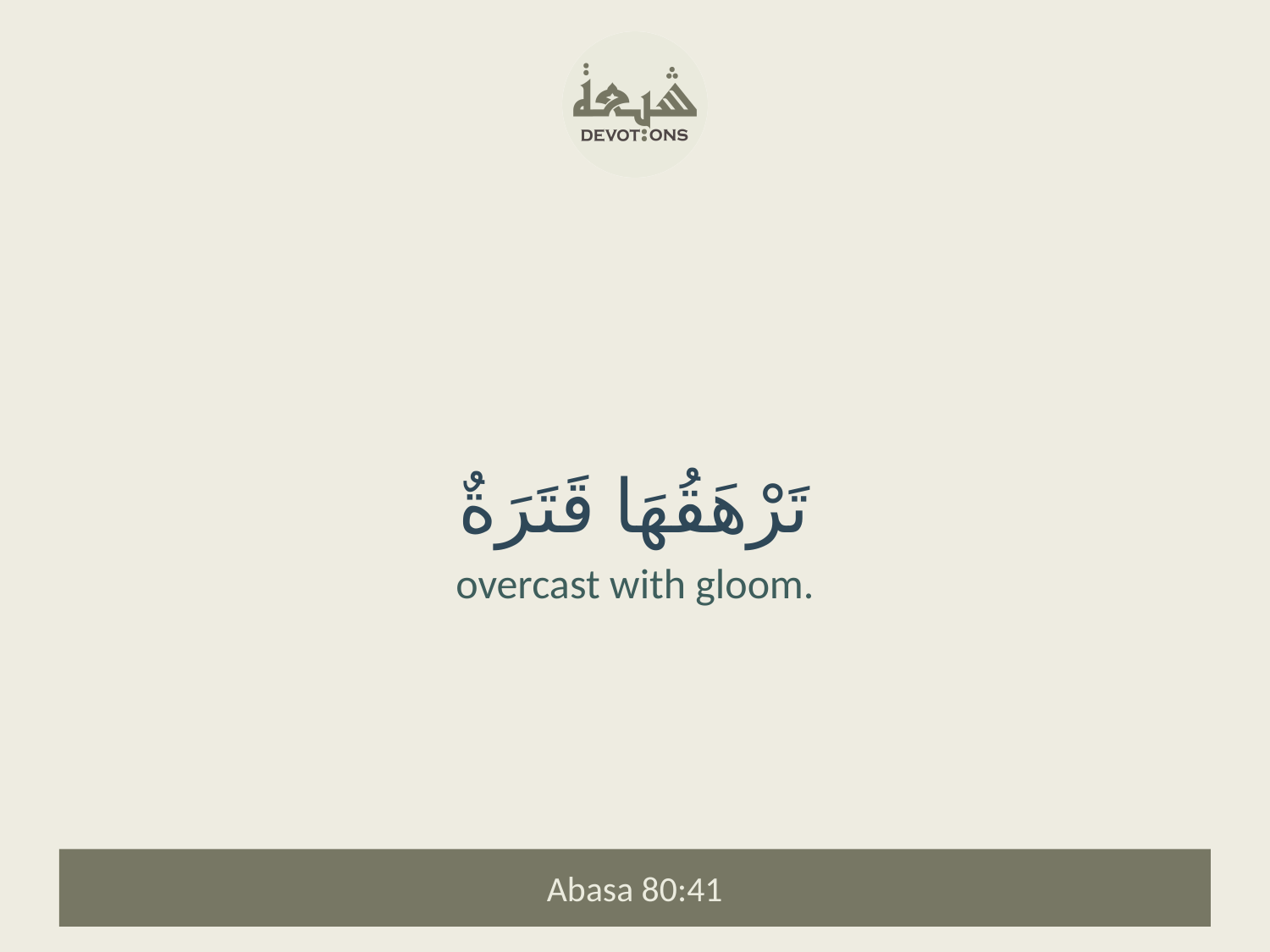

تَرْهَقُهَا قَتَرَةٌ
overcast with gloom.
Abasa 80:41